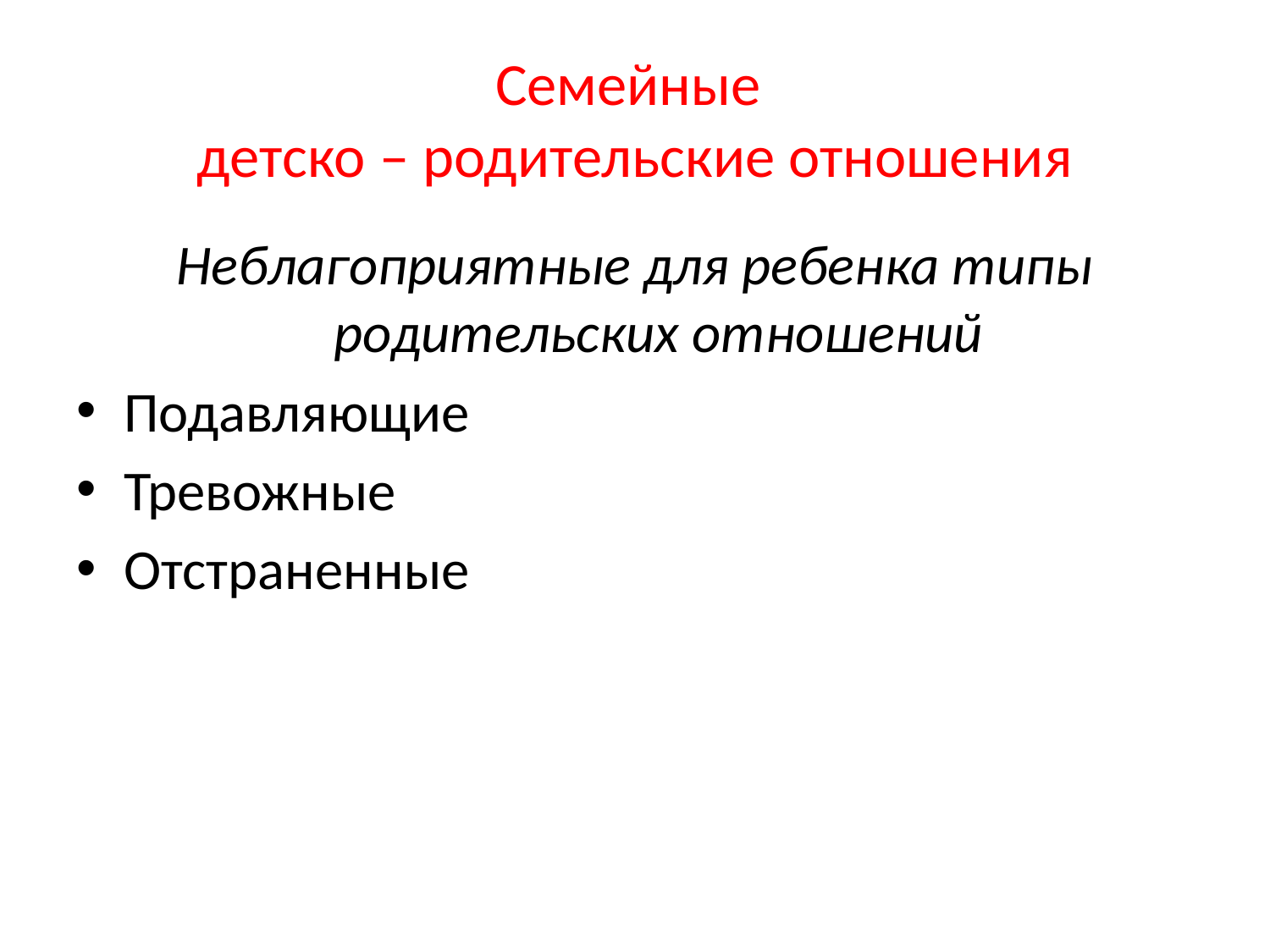

# Семейные детско – родительские отношения
Неблагоприятные для ребенка типы родительских отношений
Подавляющие
Тревожные
Отстраненные